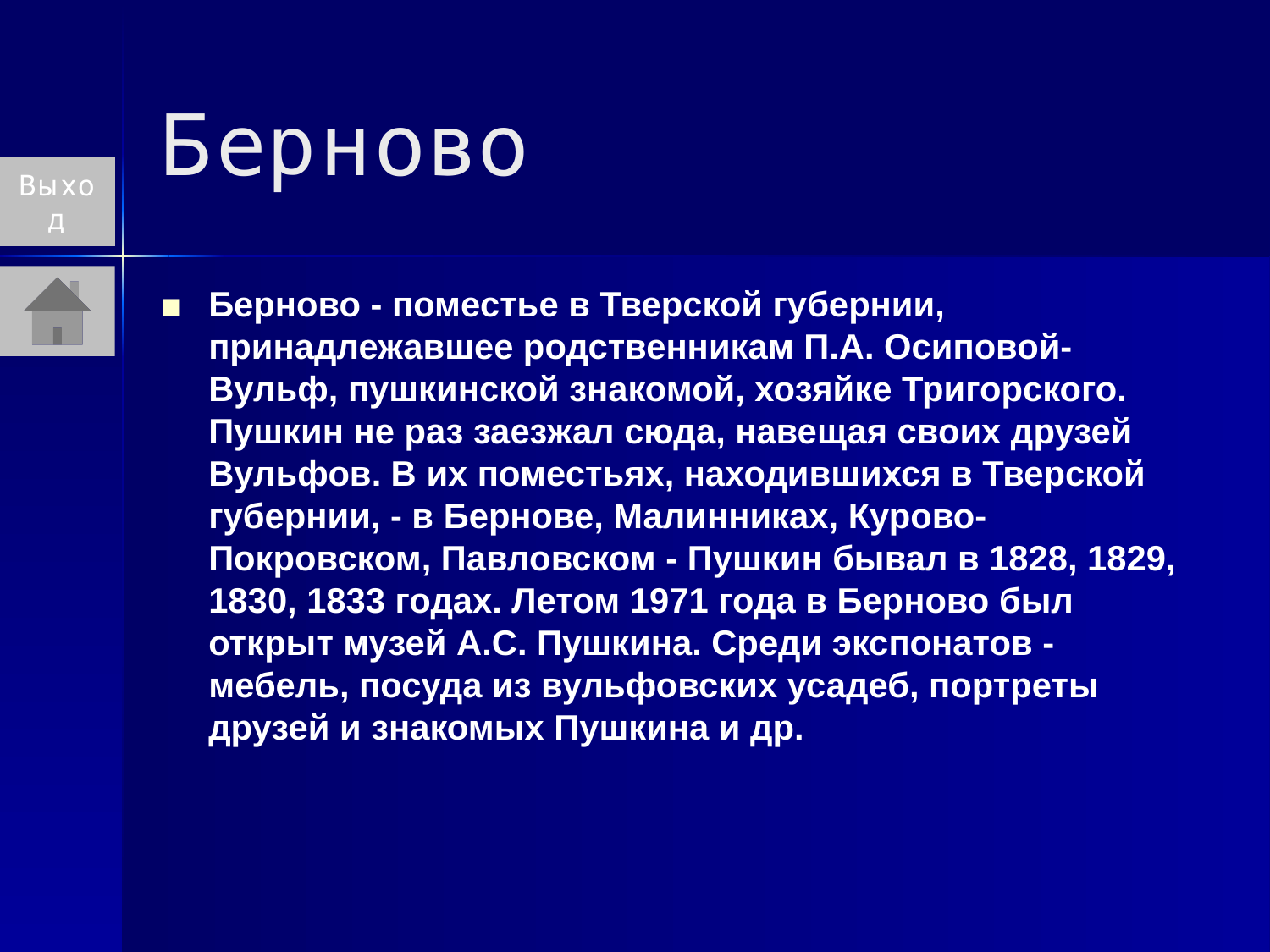

# Берново
Выход

Берново - поместье в Тверской губернии, принадлежавшее родственникам П.А. Осиповой-Вульф, пушкинской знакомой, хозяйке Тригорского. Пушкин не раз заезжал сюда, навещая своих друзей Вульфов. В их поместьях, находившихся в Тверской губернии, - в Бернове, Малинниках, Курово-Покровском, Павловском - Пушкин бывал в 1828, 1829, 1830, 1833 годах. Летом 1971 года в Берново был открыт музей А.С. Пушкина. Среди экспонатов - мебель, посуда из вульфовских усадеб, портреты друзей и знакомых Пушкина и др.